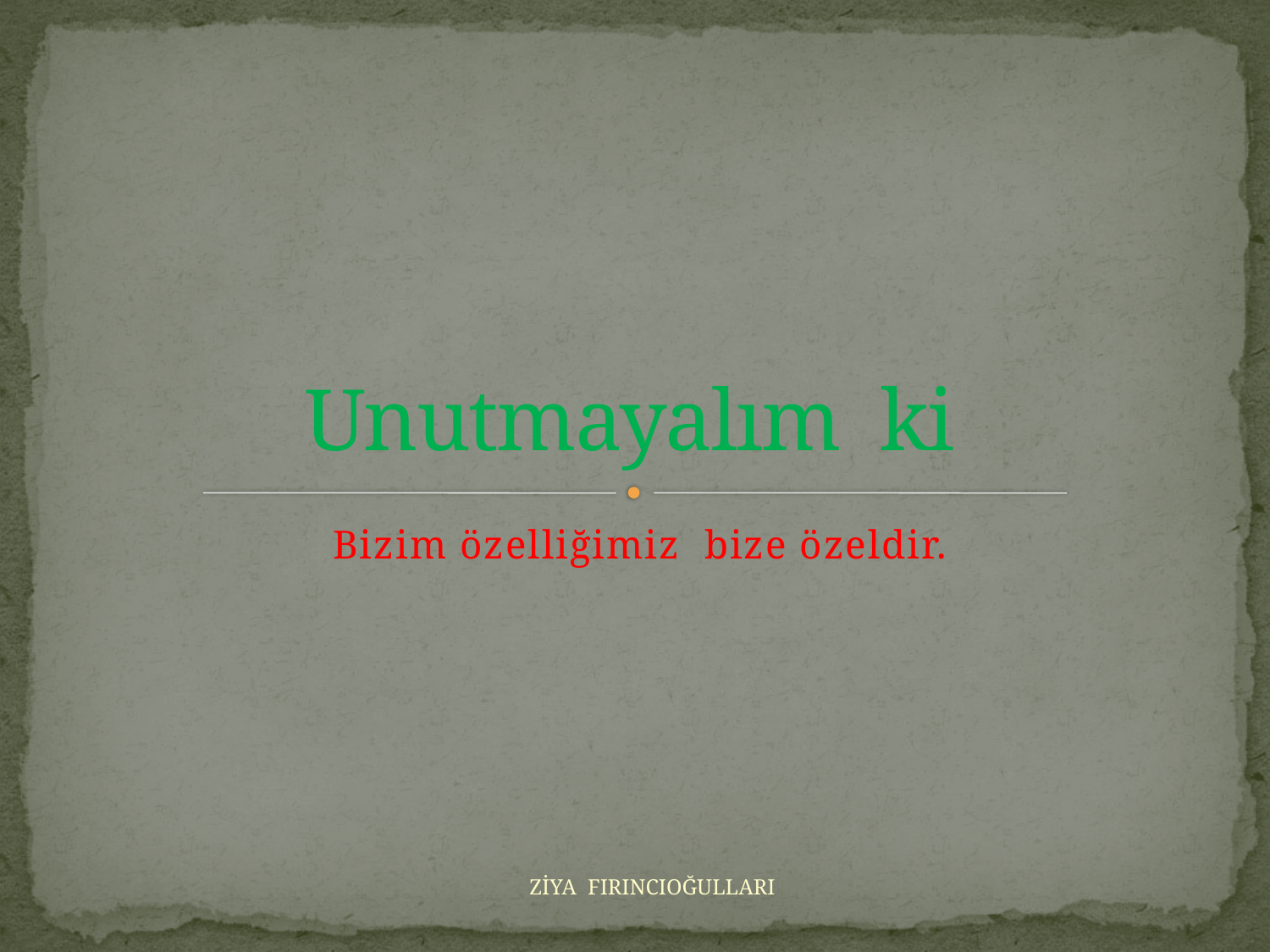

# Unutmayalım  ki
Bizim özelliğimiz  bize özeldir.

ZİYA  FIRINCIOĞULLARI